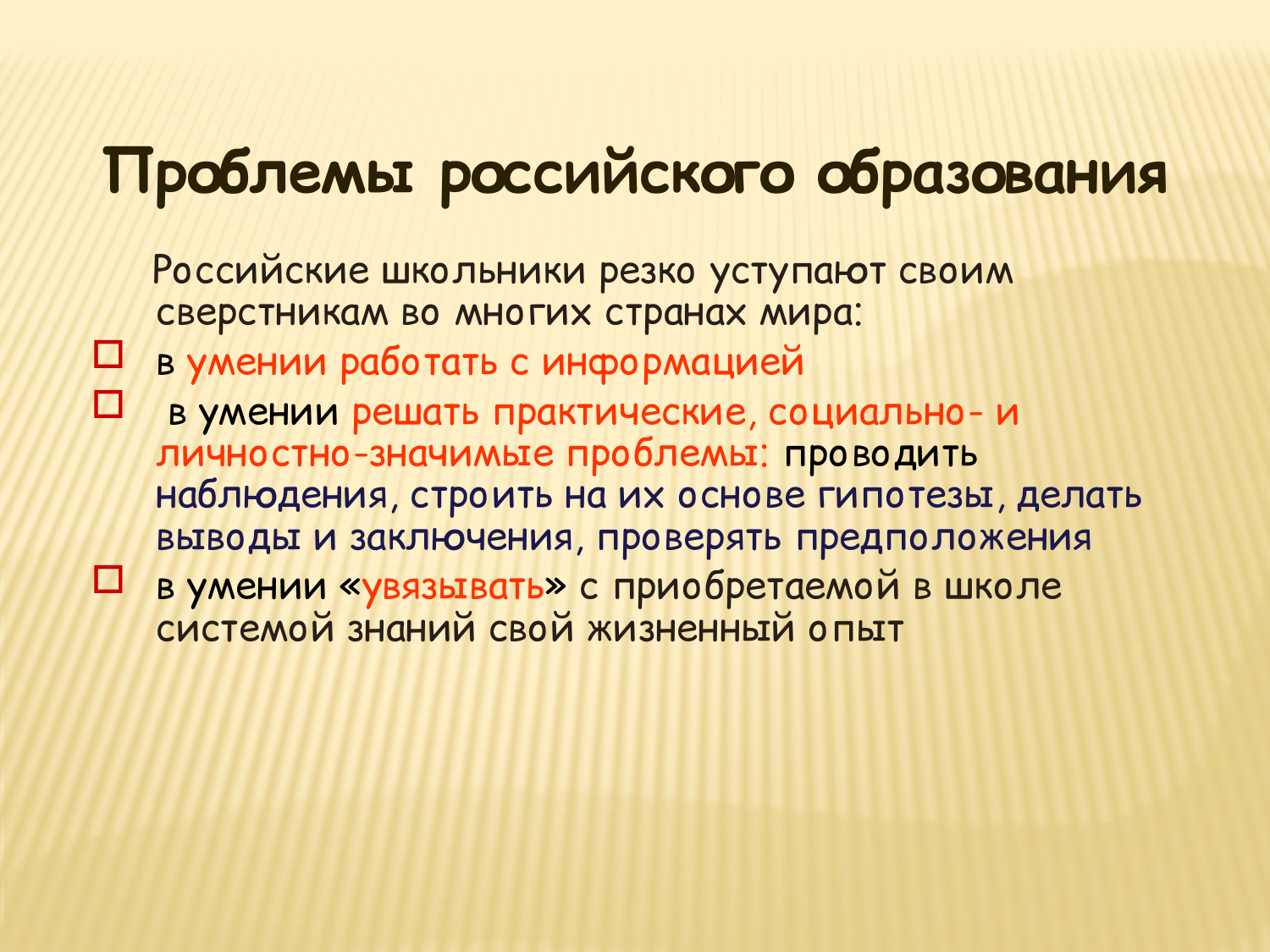

Проблемы российского образования
     Российские школьники резко уступают своим сверстникам во многих странах мира:
в умении работать с информацией
 в умении решать практические, социально- и личностно-значимые проблемы: проводить наблюдения, строить на их основе гипотезы, делать выводы и заключения, проверять предположения
в умении «увязывать» с приобретаемой в школе системой знаний свой жизненный опыт